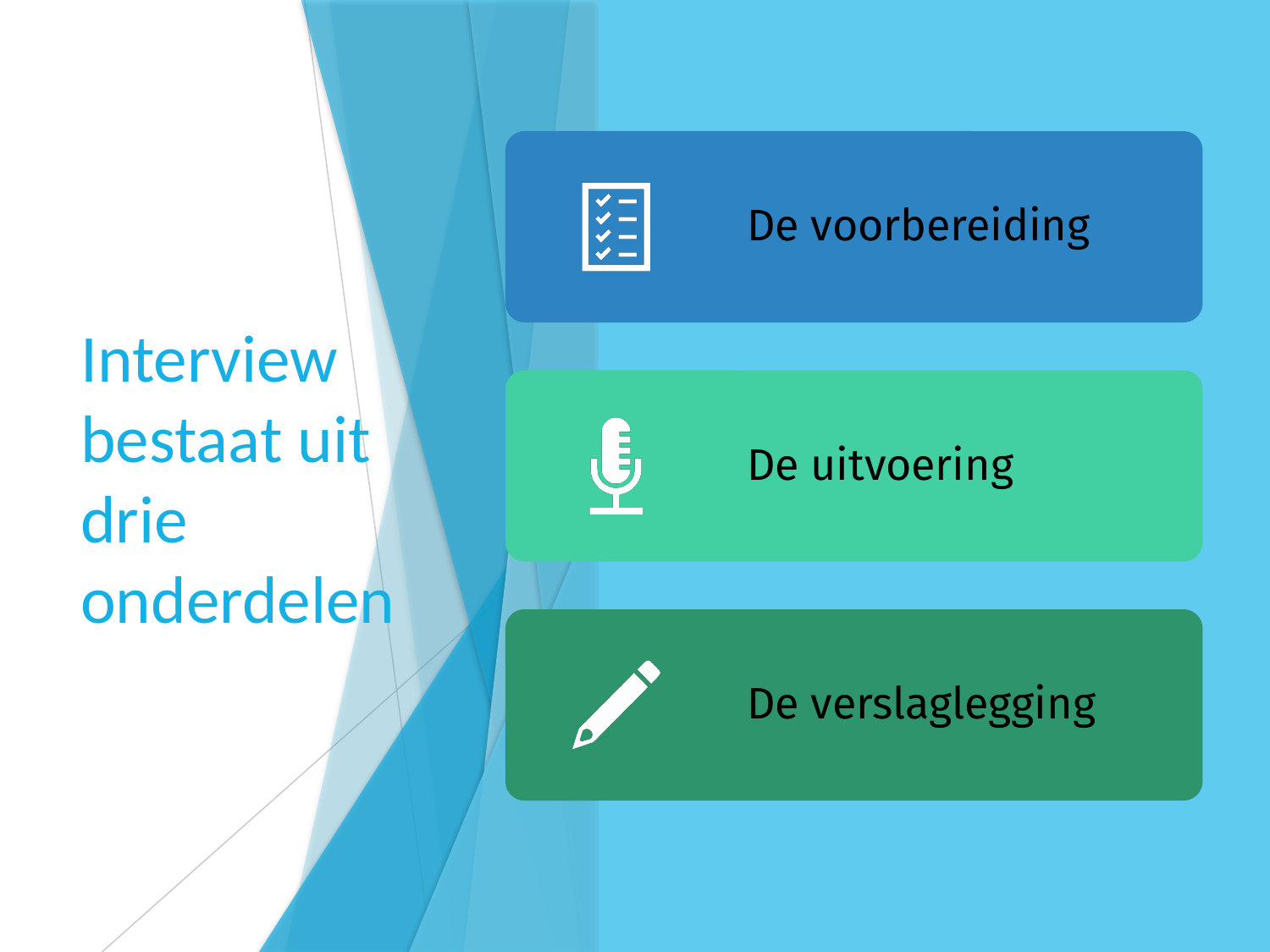

De voorbereiding
De uitvoering
De verslaglegging
# Interview bestaat uit drie onderdelen